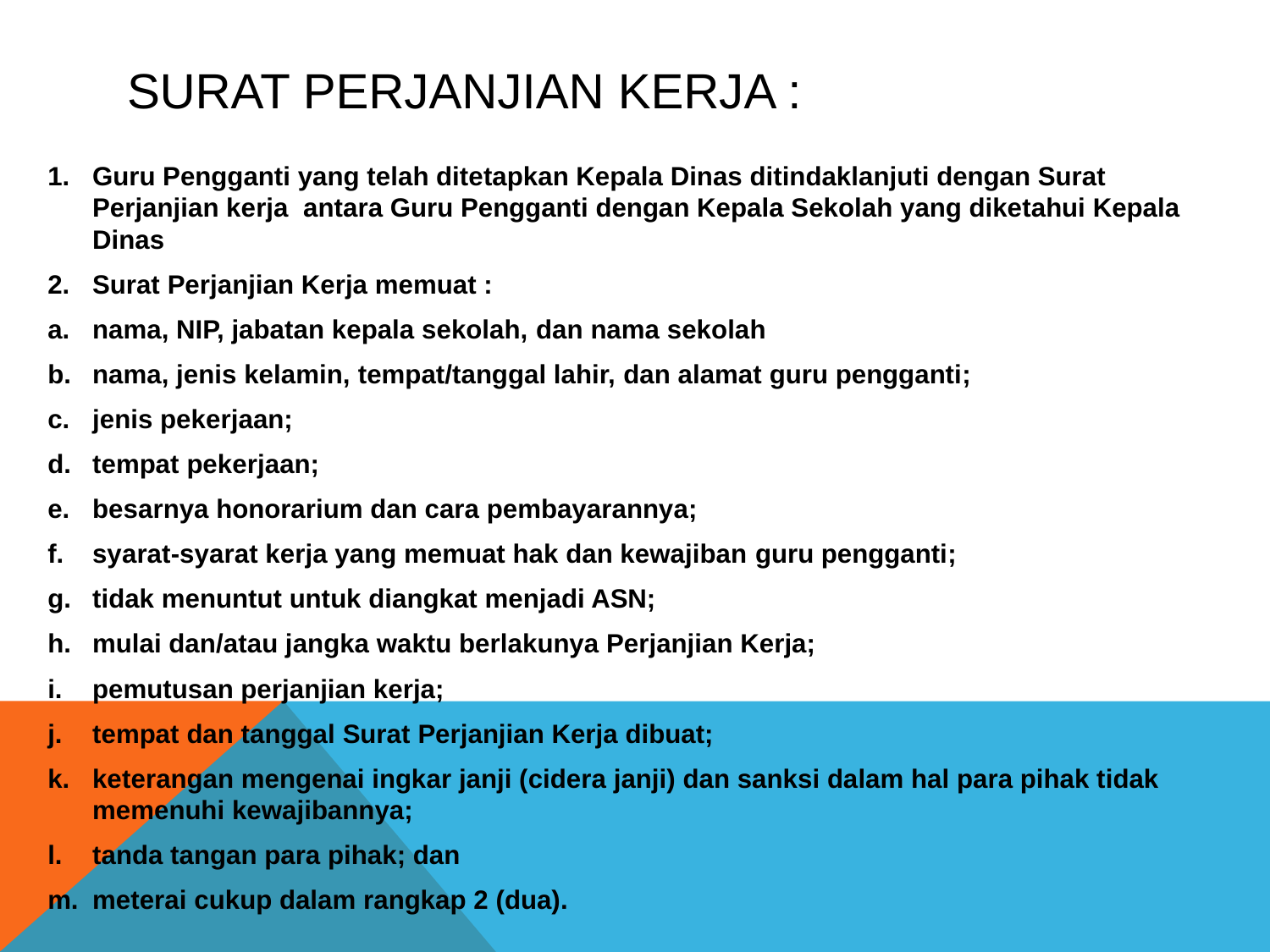

# SURAT PERJANJIAN KERJA :
Guru Pengganti yang telah ditetapkan Kepala Dinas ditindaklanjuti dengan Surat Perjanjian kerja  antara Guru Pengganti dengan Kepala Sekolah yang diketahui Kepala Dinas
Surat Perjanjian Kerja memuat :
nama, NIP, jabatan kepala sekolah, dan nama sekolah
nama, jenis kelamin, tempat/tanggal lahir, dan alamat guru pengganti;
jenis pekerjaan;
tempat pekerjaan;
besarnya honorarium dan cara pembayarannya;
syarat-syarat kerja yang memuat hak dan kewajiban guru pengganti;
tidak menuntut untuk diangkat menjadi ASN;
mulai dan/atau jangka waktu berlakunya Perjanjian Kerja;
pemutusan perjanjian kerja;
tempat dan tanggal Surat Perjanjian Kerja dibuat;
keterangan mengenai ingkar janji (cidera janji) dan sanksi dalam hal para pihak tidak memenuhi kewajibannya;
tanda tangan para pihak; dan
meterai cukup dalam rangkap 2 (dua).